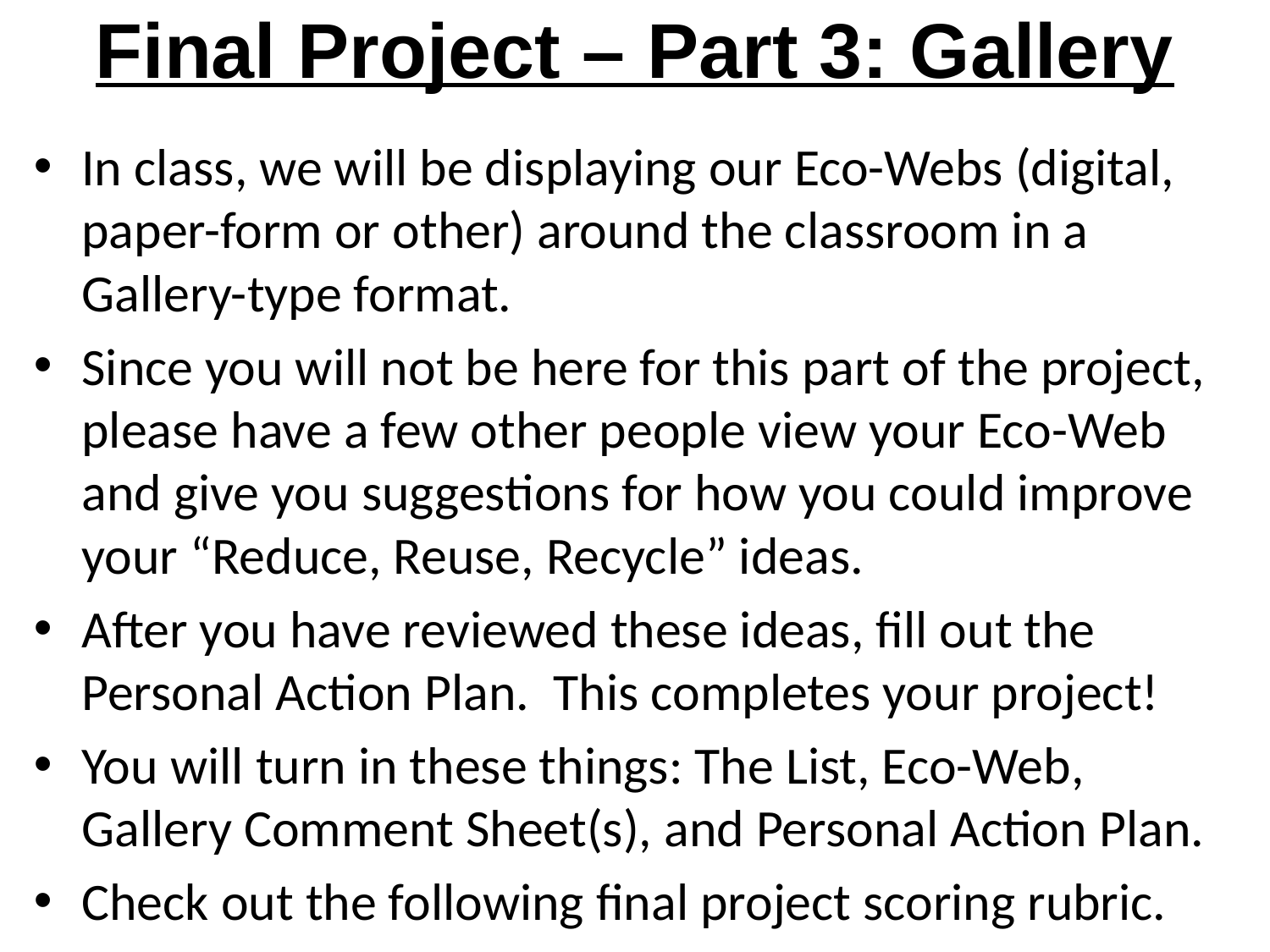

# Final Project – Part 3: Gallery
In class, we will be displaying our Eco-Webs (digital, paper-form or other) around the classroom in a Gallery-type format.
Since you will not be here for this part of the project, please have a few other people view your Eco-Web and give you suggestions for how you could improve your “Reduce, Reuse, Recycle” ideas.
After you have reviewed these ideas, fill out the Personal Action Plan.  This completes your project!
You will turn in these things: The List, Eco-Web, Gallery Comment Sheet(s), and Personal Action Plan.
Check out the following final project scoring rubric.